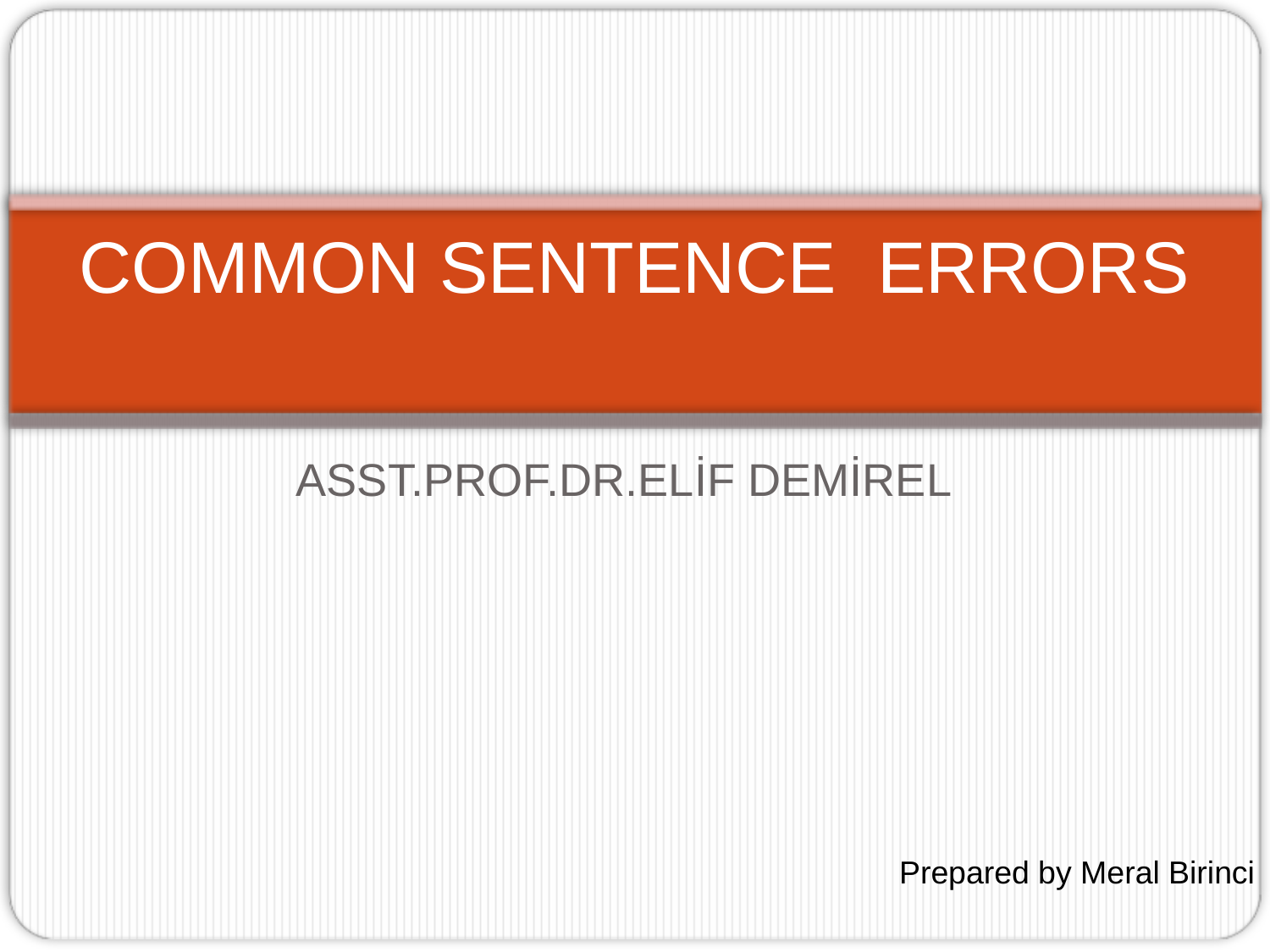

# COMMON SENTENCE  ERRORS
ASST.PROF.DR.ELİF DEMİREL
Prepared by Meral Birinci